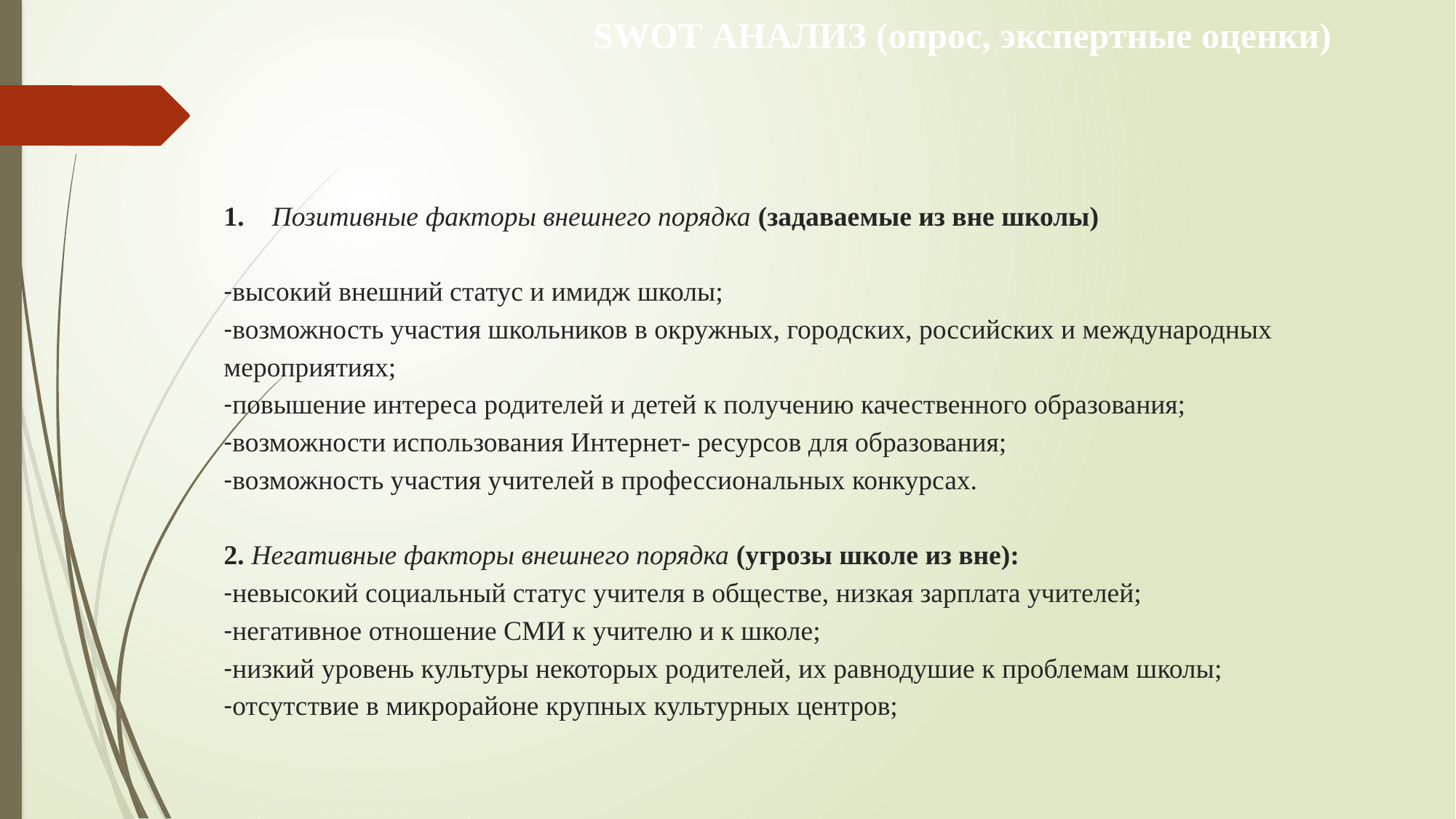

# SWOT АНАЛИЗ (опрос, экспертные оценки) 1.    Позитивные факторы внешнего порядка (задаваемые из вне школы) -высокий внешний статус и имидж школы; -возможность участия школьников в окружных, городских, российских и международных мероприятиях; -повышение интереса родителей и детей к получению качественного образования; -возможности использования Интернет- ресурсов для образования; -возможность участия учителей в профессиональных конкурсах. 2. Негативные факторы внешнего порядка (угрозы школе из вне): -невысокий социальный статус учителя в обществе, низкая зарплата учителей; -негативное отношение СМИ к учителю и к школе; -низкий уровень культуры некоторых родителей, их равнодушие к проблемам школы; -отсутствие в микрорайоне крупных культурных центров;